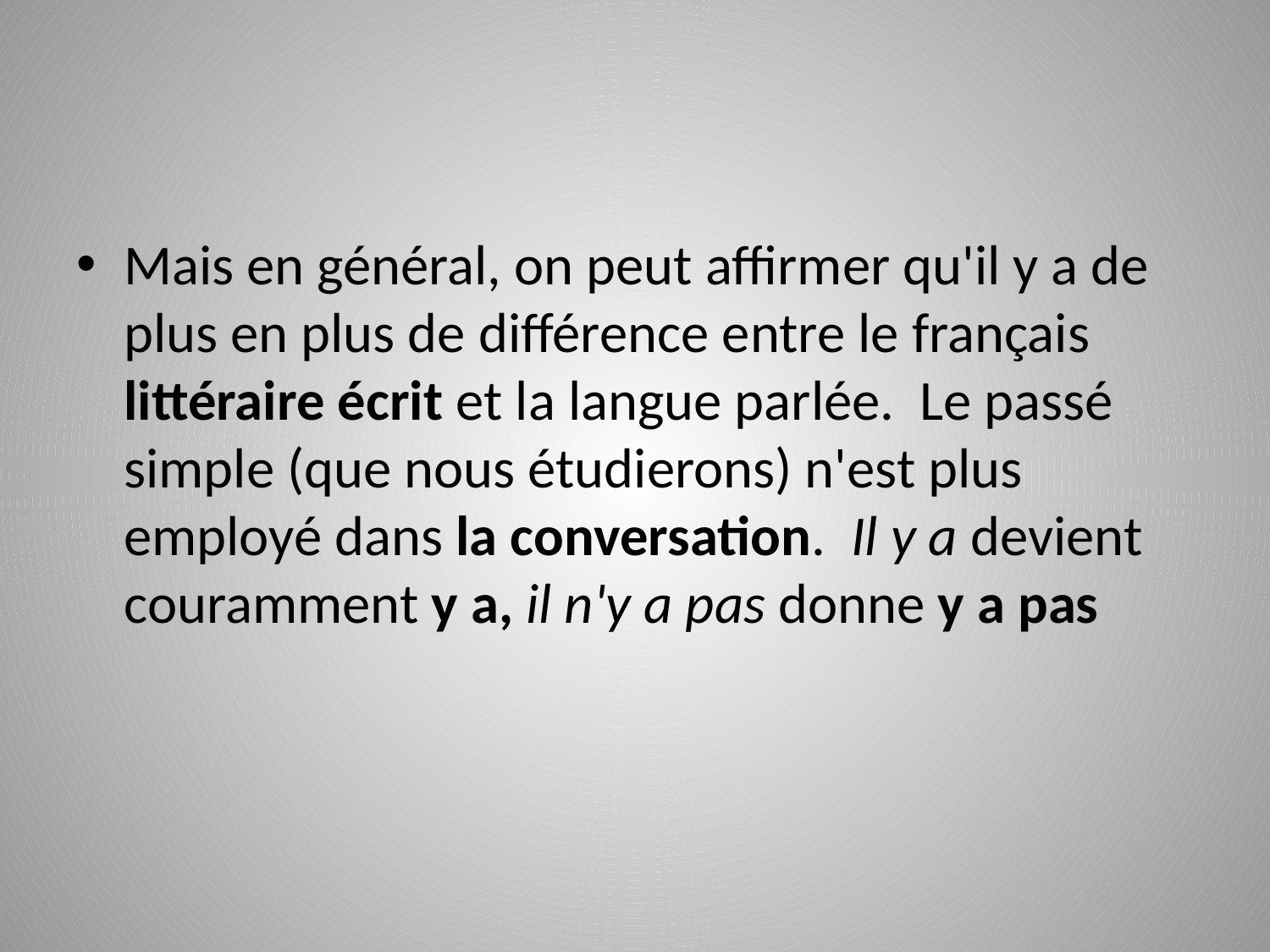

#
Mais en général, on peut affirmer qu'il y a de plus en plus de différence entre le français littéraire écrit et la langue parlée.  Le passé simple (que nous étudierons) n'est plus employé dans la conversation.  Il y a devient couramment y a, il n'y a pas donne y a pas